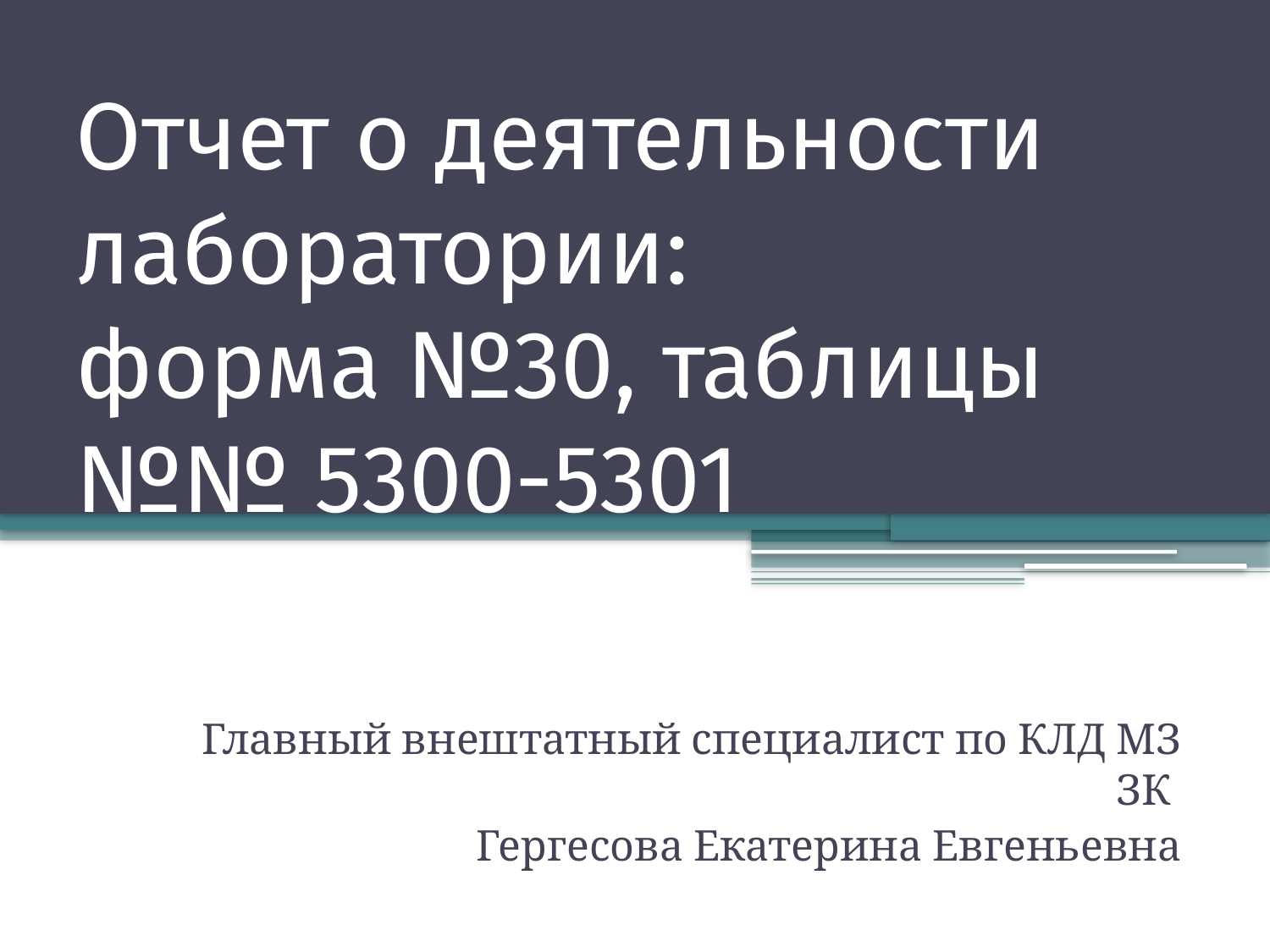

# Отчет о деятельности лаборатории: форма №30, таблицы №№ 5300-5301
Главный внештатный специалист по КЛД МЗ ЗК
Гергесова Екатерина Евгеньевна